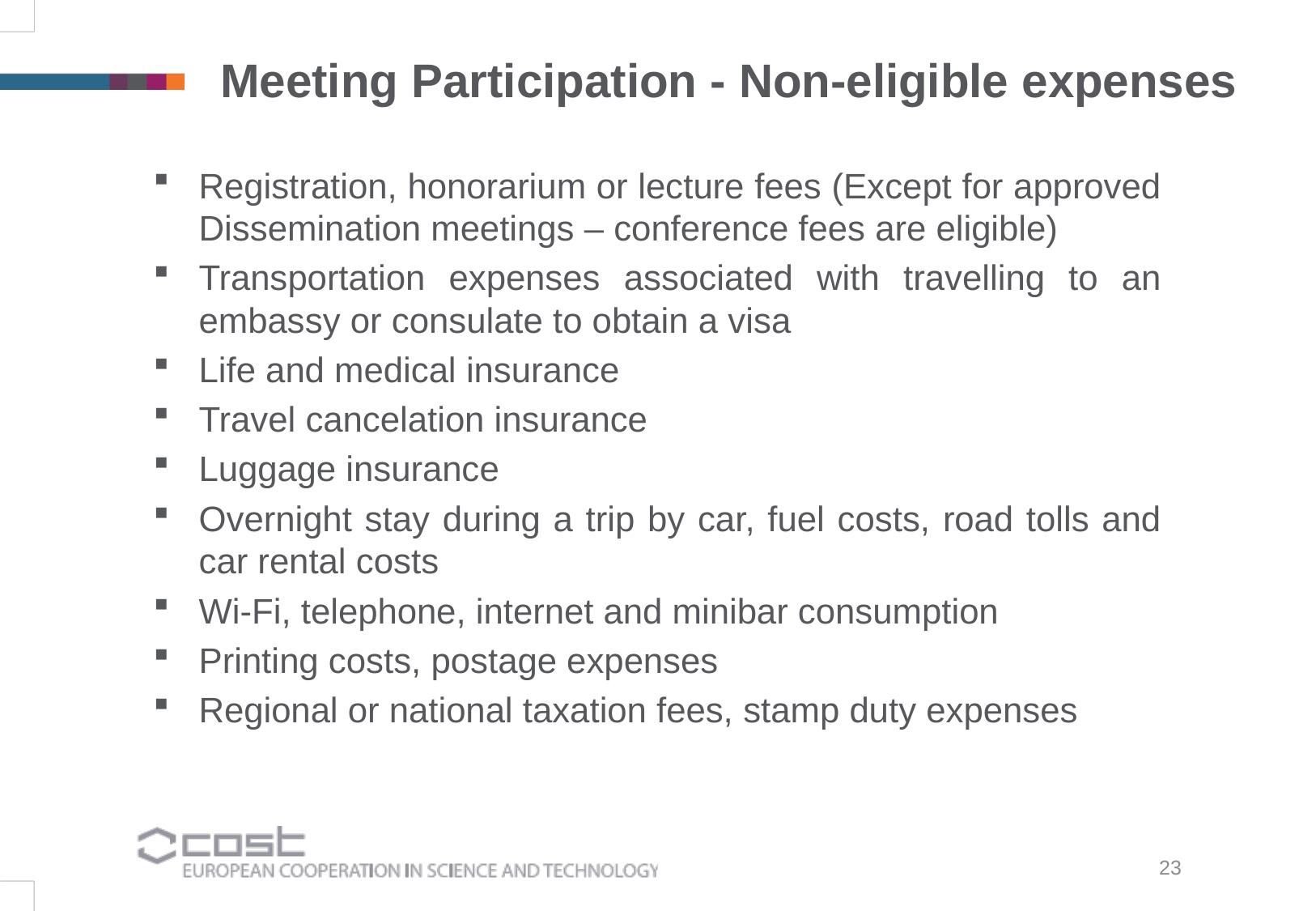

Meeting Participation - Non-eligible expenses
Registration, honorarium or lecture fees (Except for approved Dissemination meetings – conference fees are eligible)
Transportation expenses associated with travelling to an embassy or consulate to obtain a visa
Life and medical insurance
Travel cancelation insurance
Luggage insurance
Overnight stay during a trip by car, fuel costs, road tolls and car rental costs
Wi-Fi, telephone, internet and minibar consumption
Printing costs, postage expenses
Regional or national taxation fees, stamp duty expenses
23